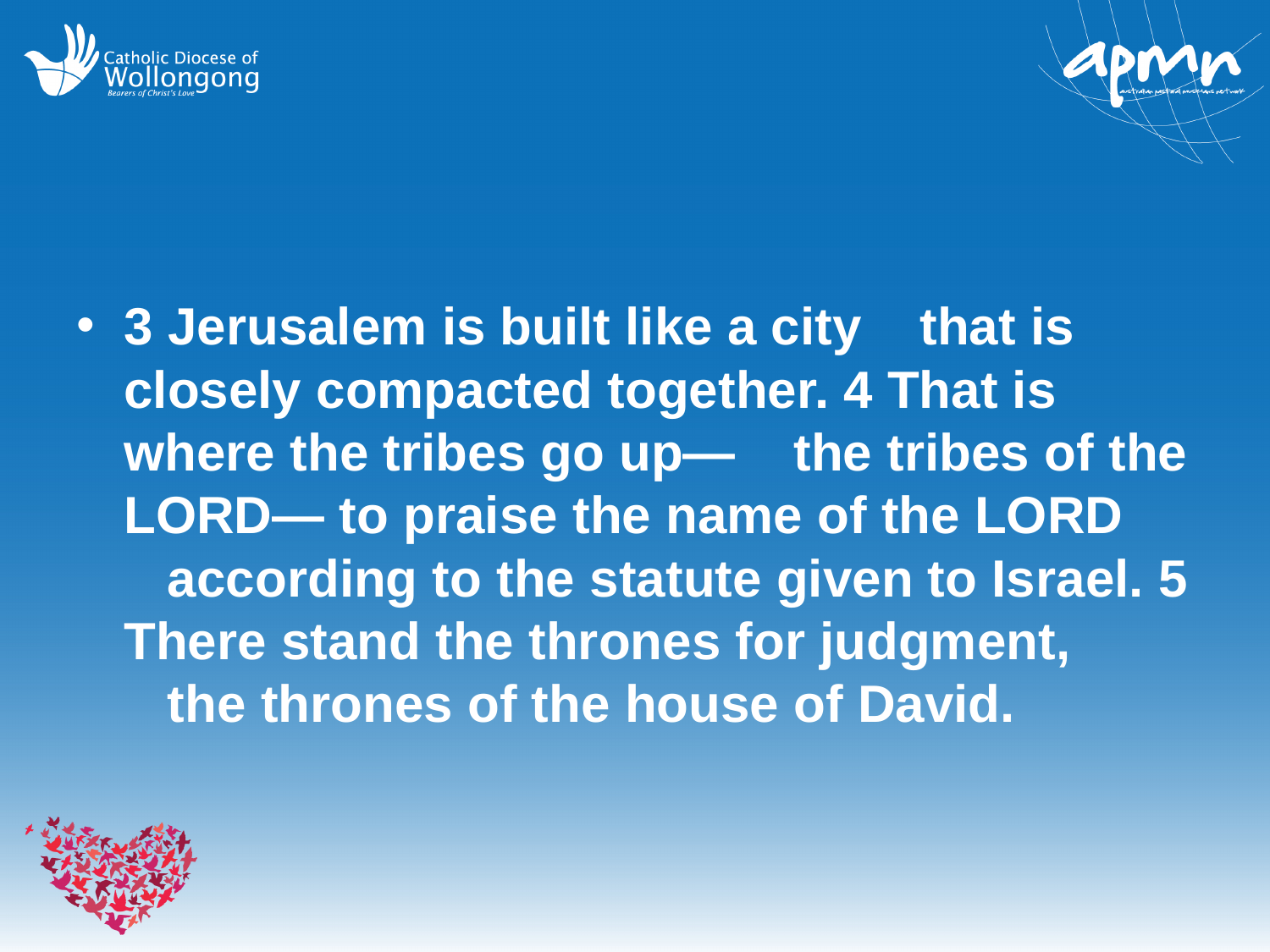

#
3 Jerusalem is built like a city     that is closely compacted together.  4 That is where the tribes go up—     the tribes of the LORD—  to praise the name of the LORD     according to the statute given to Israel.  5 There stand the thrones for judgment,     the thrones of the house of David.